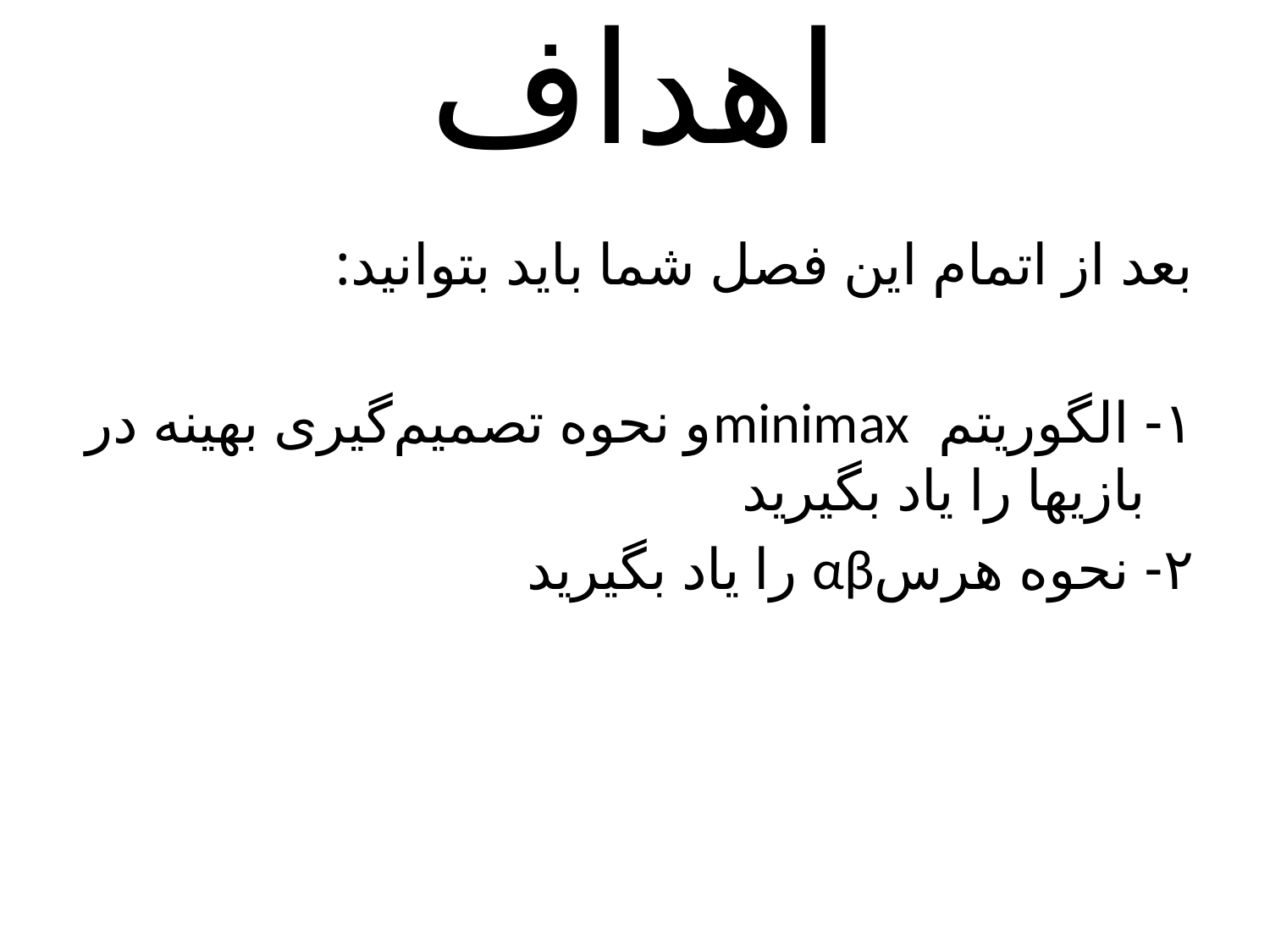

# اهداف
بعد از اتمام این فصل شما باید بتوانید:

۱- الگوریتم  minimaxو نحوه تصمیم‌گیری بهینه در بازیها را یاد بگیرید
۲- نحوه هرسαβ را یاد بگیرید